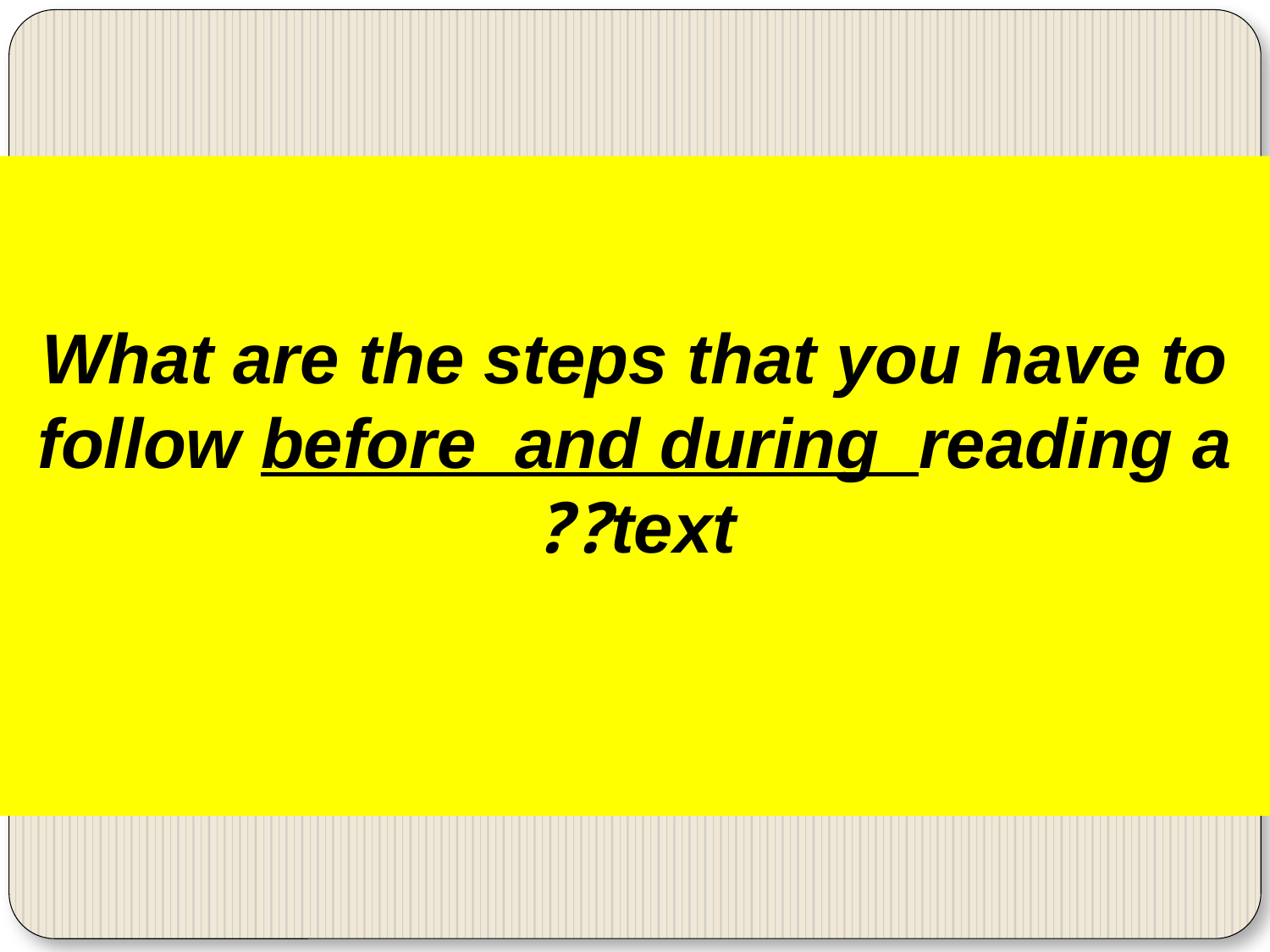

# What are the steps that you have to follow before  and during  reading a text??